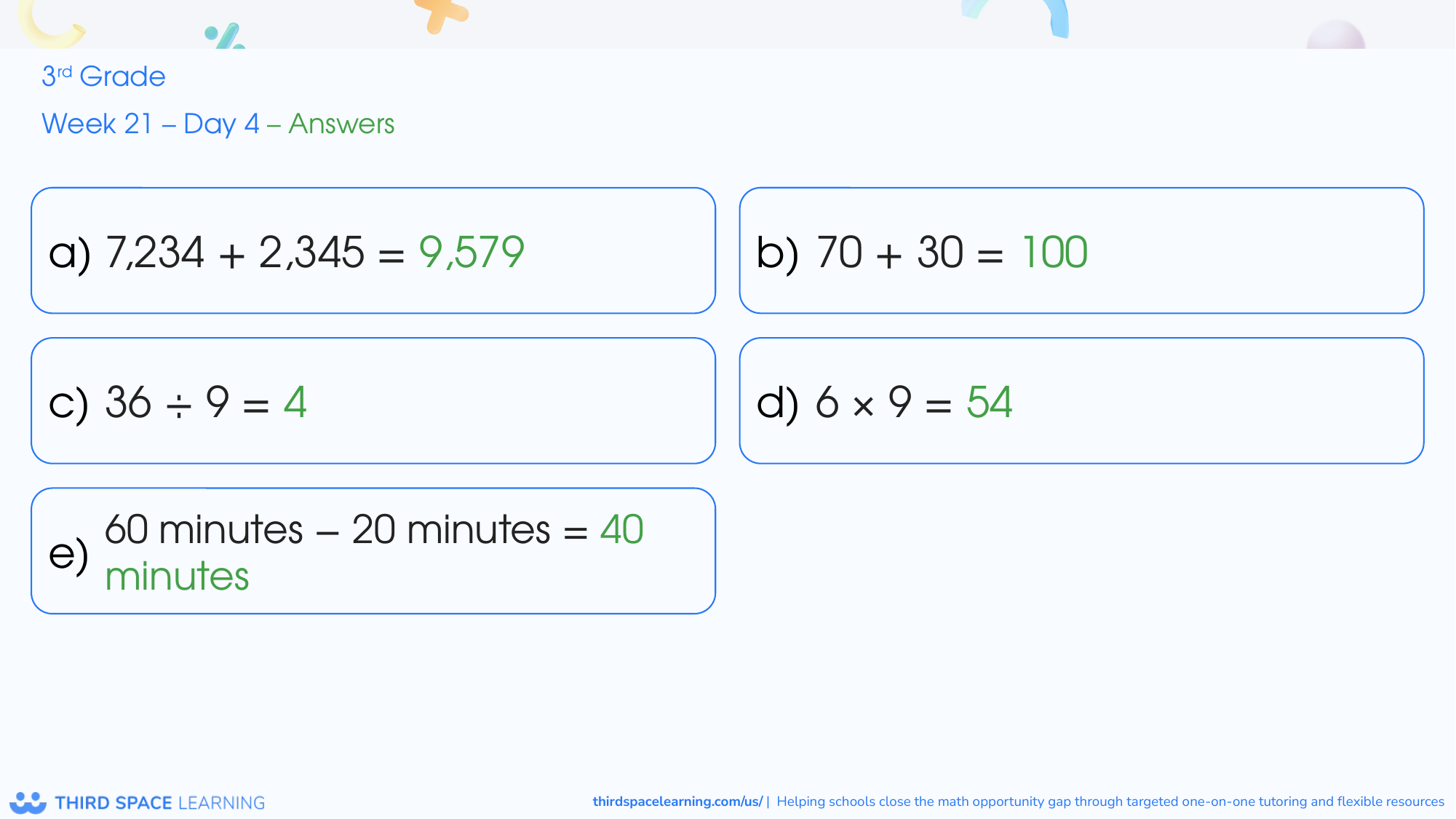

3rd Grade
Week 21 – Day 4 – Answers
7,234 + 2,345 = 9,579
70 + 30 = 100
36 ÷ 9 = 4
6 × 9 = 54
60 minutes − 20 minutes = 40 minutes